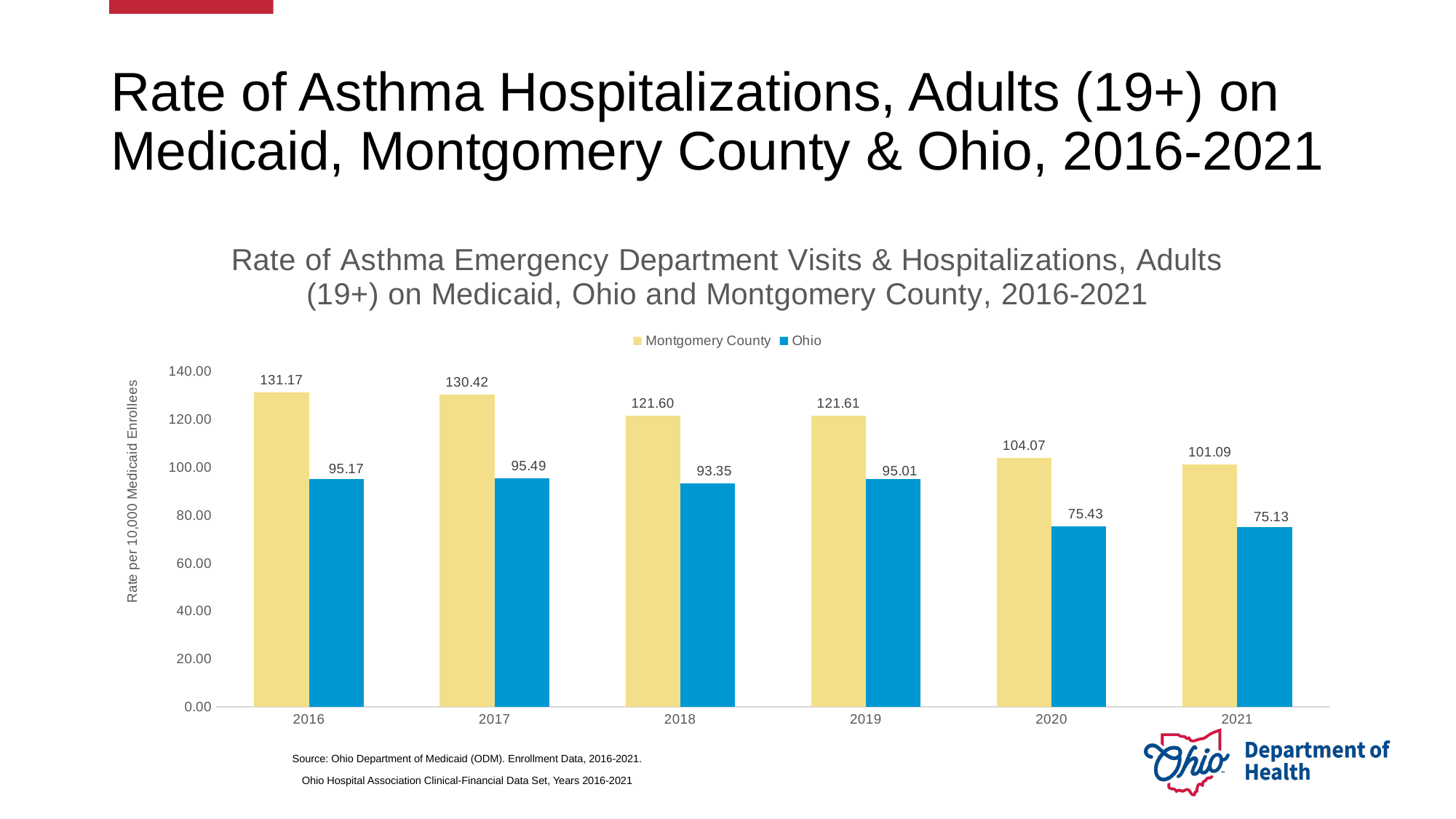

# Rate of Asthma Hospitalizations, Adults (19+) on Medicaid, Montgomery County & Ohio, 2016-2021

### Chart: Rate of Asthma Emergency Department Visits & Hospitalizations, Adults (19+) on Medicaid, Ohio and Montgomery County, 2016-2021

| Category | Montgomery County | Ohio |
|---|---|---|
| 2016 | 131.16752866216987 | 95.17080282465355 |
| 2017 | 130.41525936627556 | 95.48903329422095 |
| 2018 | 121.59667037305289 | 93.3482407242655 |
| 2019 | 121.61049987005111 | 95.013016437263 |
| 2020 | 104.07380755474883 | 75.4268489039536 |
| 2021 | 101.09235352532274 | 75.13104251601631 |
Source: Ohio Department of Medicaid (ODM). Enrollment Data, 2016-2021.
Ohio Hospital Association Clinical-Financial Data Set, Years 2016-2021